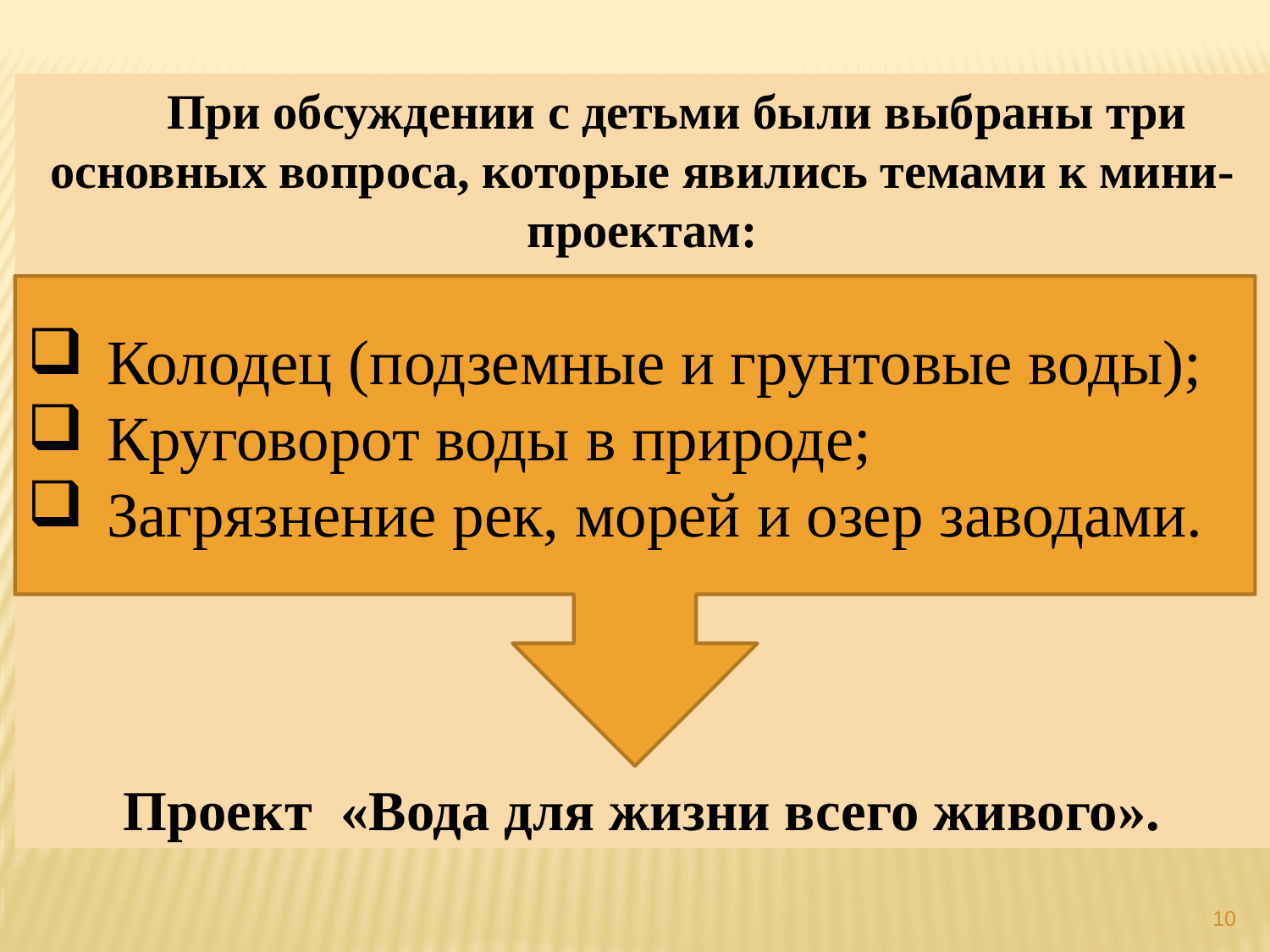

При обсуждении с детьми были выбраны три основных вопроса, которые явились темами к мини-проектам:

Проект  «Вода для жизни всего живого».
Колодец (подземные и грунтовые воды);
Круговорот воды в природе;
Загрязнение рек, морей и озер заводами.
10